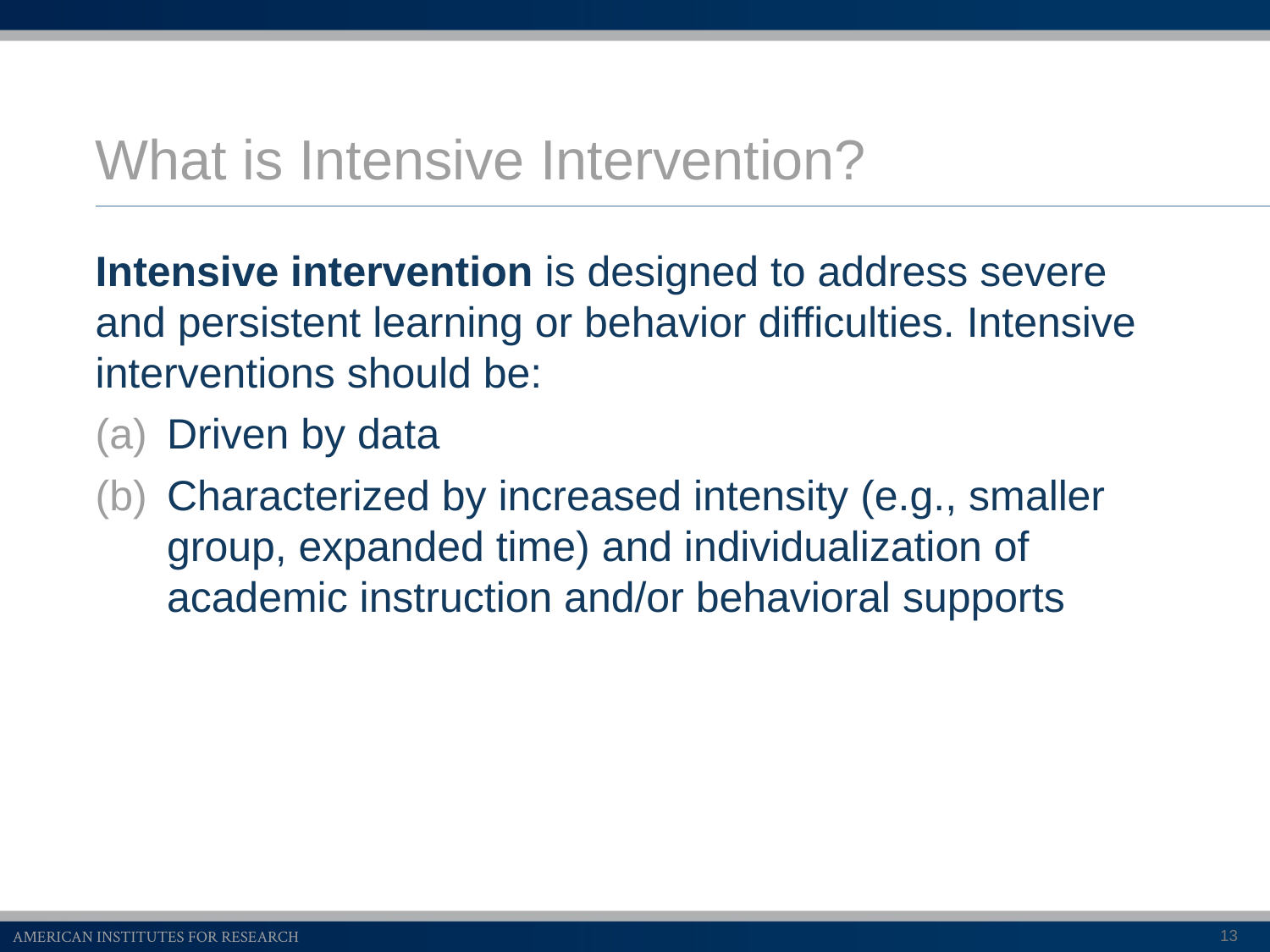

# What is Intensive Intervention?
Intensive intervention is designed to address severe and persistent learning or behavior difficulties. Intensive interventions should be:
Driven by data
Characterized by increased intensity (e.g., smaller group, expanded time) and individualization of academic instruction and/or behavioral supports
13